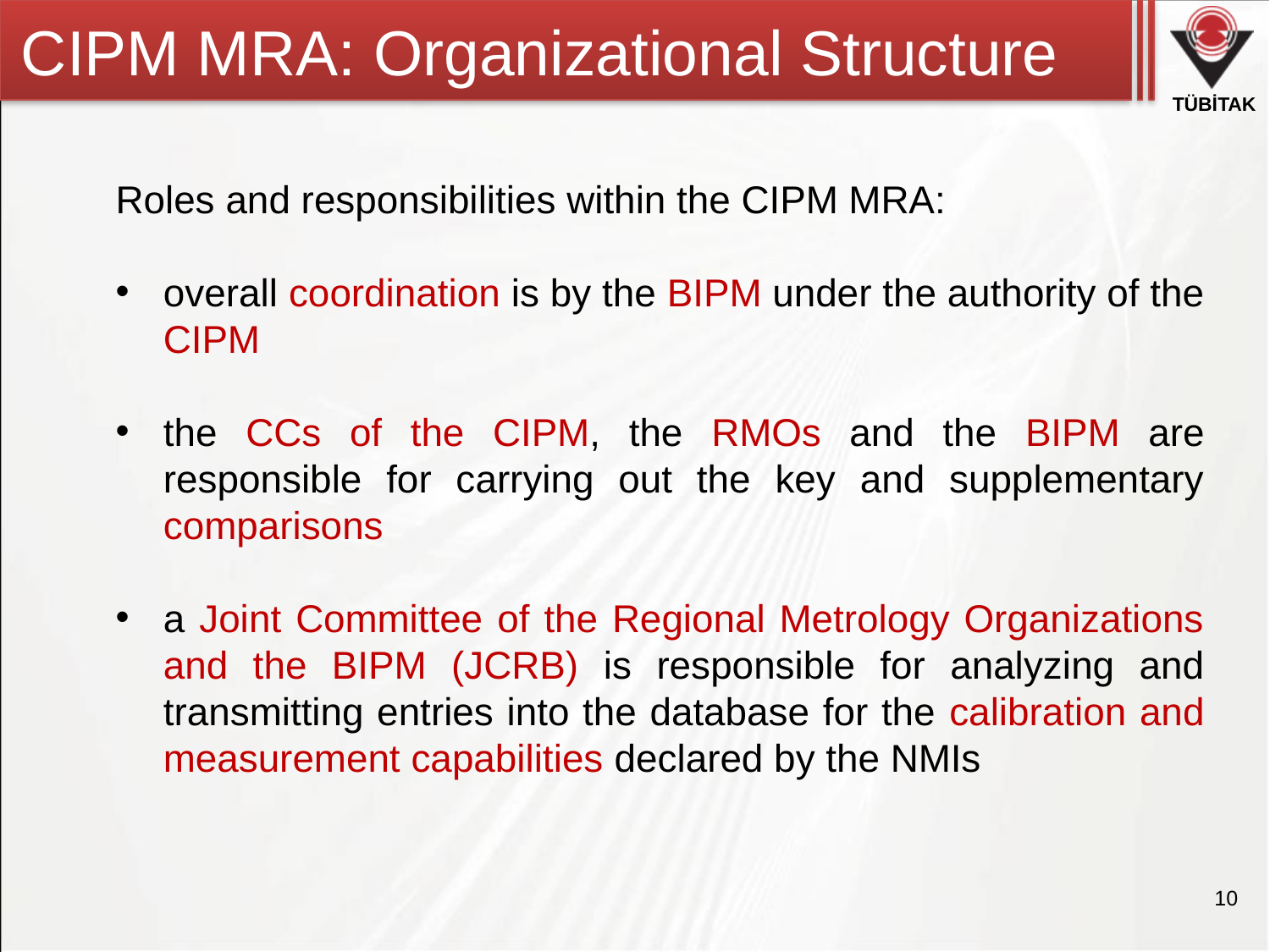

CIPM MRA: Organizational Structure
Roles and responsibilities within the CIPM MRA:

overall coordination is by the BIPM under the authority of the CIPM

the CCs of the CIPM, the RMOs and the BIPM are responsible for carrying out the key and supplementary comparisons

a Joint Committee of the Regional Metrology Organizations and the BIPM (JCRB) is responsible for analyzing and transmitting entries into the database for the calibration and measurement capabilities declared by the NMIs
10